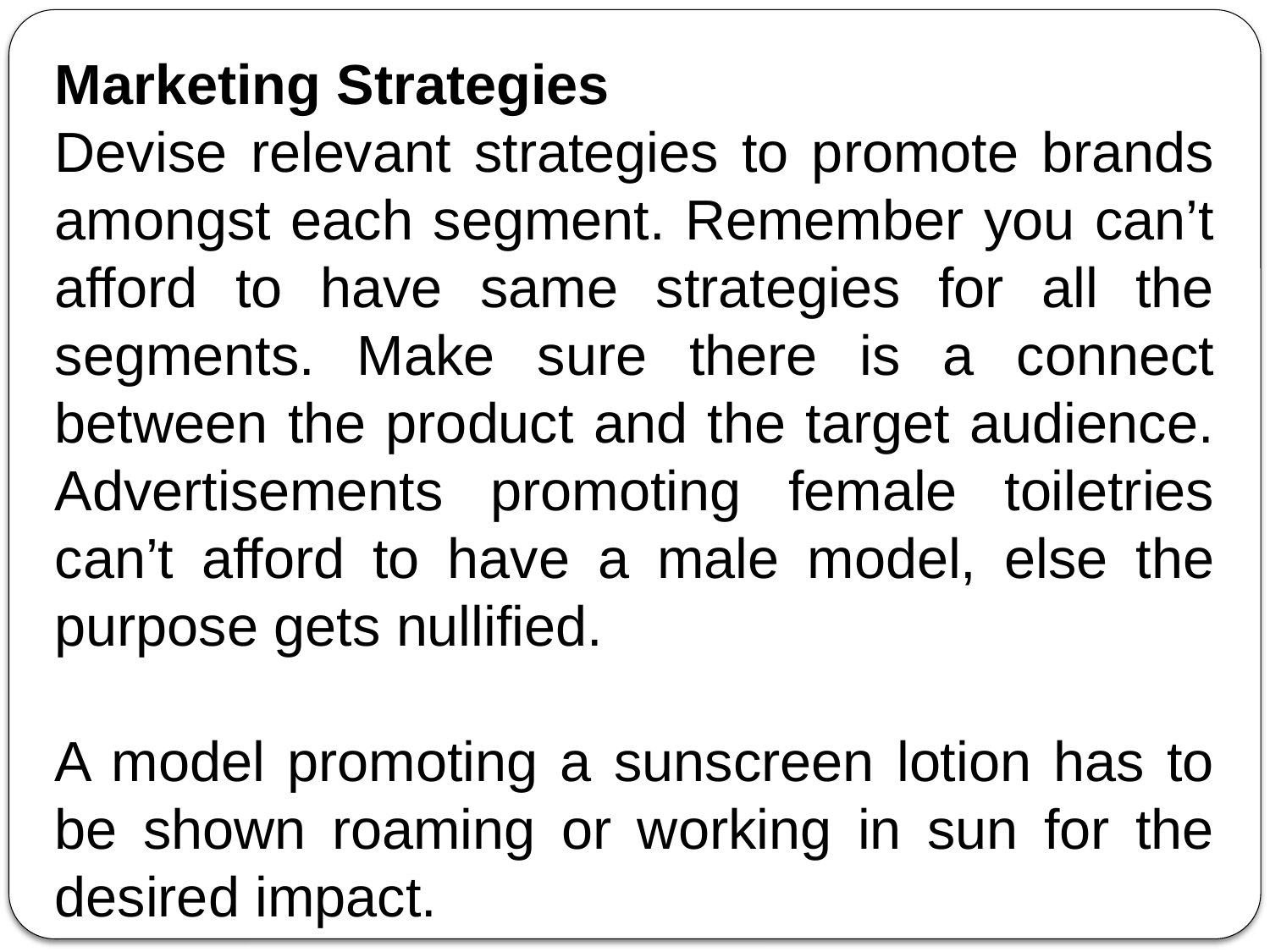

Marketing Strategies
Devise relevant strategies to promote brands amongst each segment. Remember you can’t afford to have same strategies for all the segments. Make sure there is a connect between the product and the target audience. Advertisements promoting female toiletries can’t afford to have a male model, else the purpose gets nullified.

A model promoting a sunscreen lotion has to be shown roaming or working in sun for the desired impact.